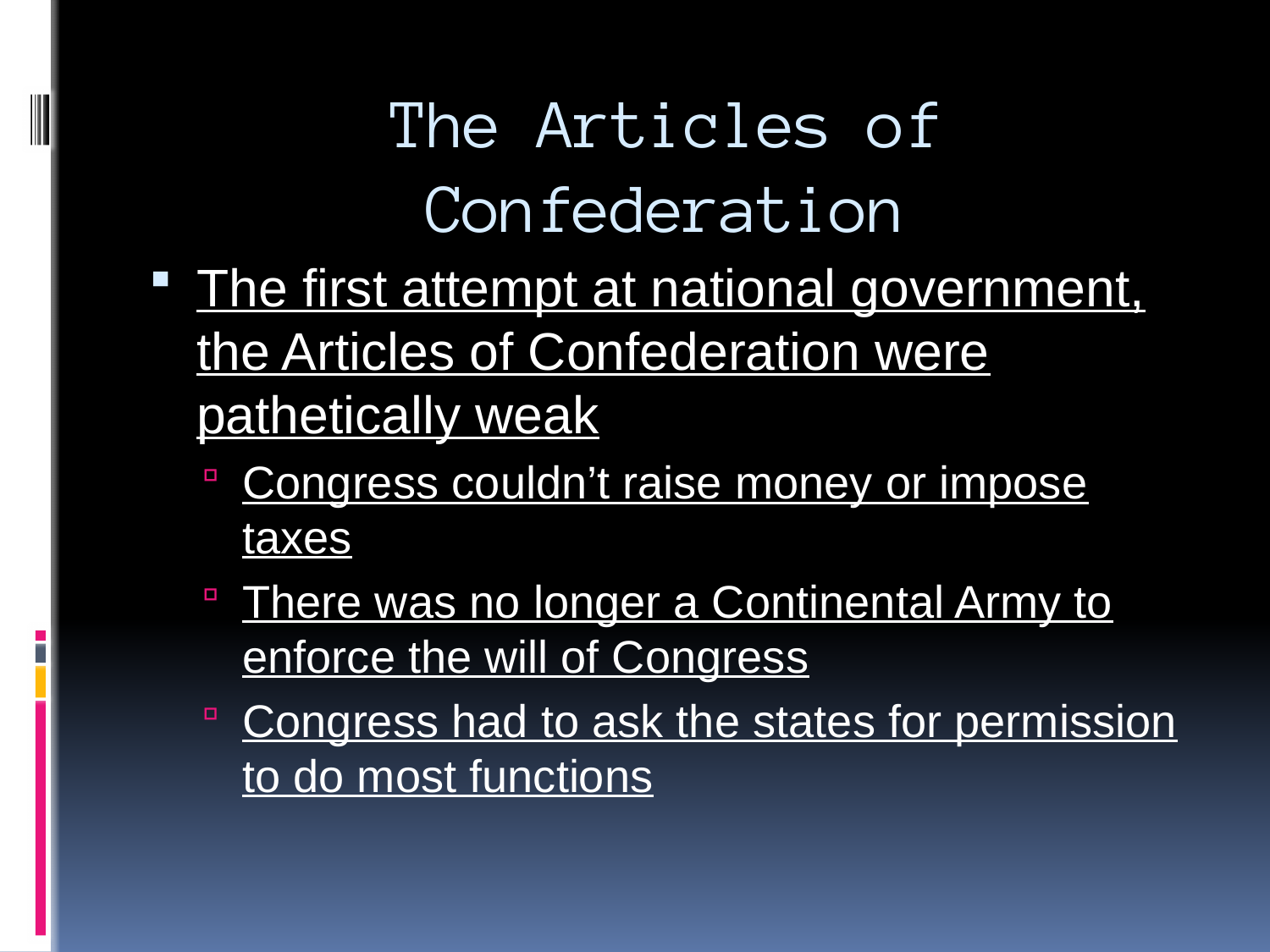

# The Articles of Confederation
The first attempt at national government, the Articles of Confederation were pathetically weak
Congress couldn’t raise money or impose taxes
There was no longer a Continental Army to enforce the will of Congress
Congress had to ask the states for permission to do most functions